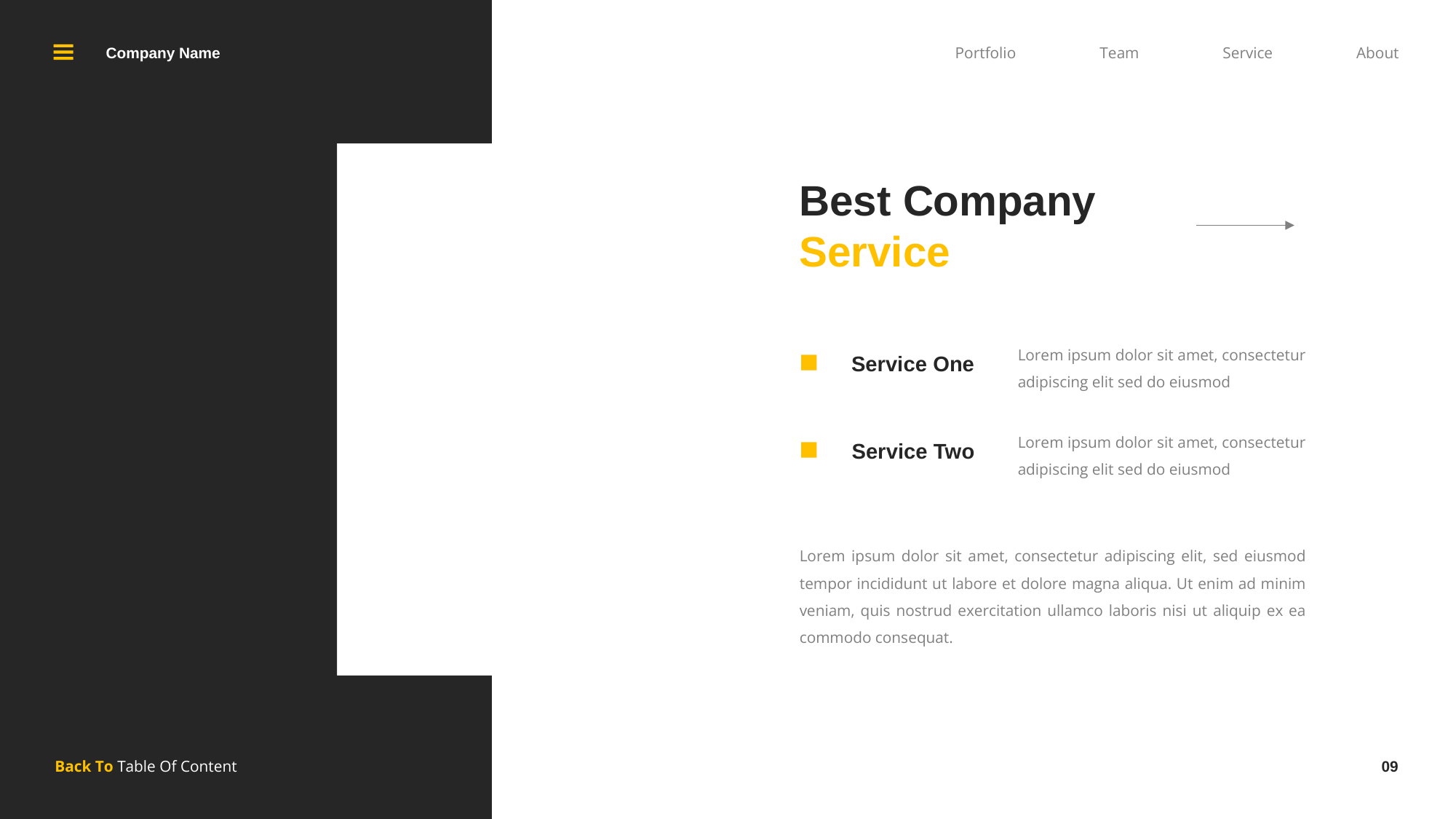

Company Name
Portfolio
Team
Service
About

Best Company Service

Lorem ipsum dolor sit amet, consectetur adipiscing elit sed do eiusmod
Service One

Lorem ipsum dolor sit amet, consectetur adipiscing elit sed do eiusmod
Service Two

Lorem ipsum dolor sit amet, consectetur adipiscing elit, sed eiusmod tempor incididunt ut labore et dolore magna aliqua. Ut enim ad minim veniam, quis nostrud exercitation ullamco laboris nisi ut aliquip ex ea commodo consequat.
09
Back To Table Of Content